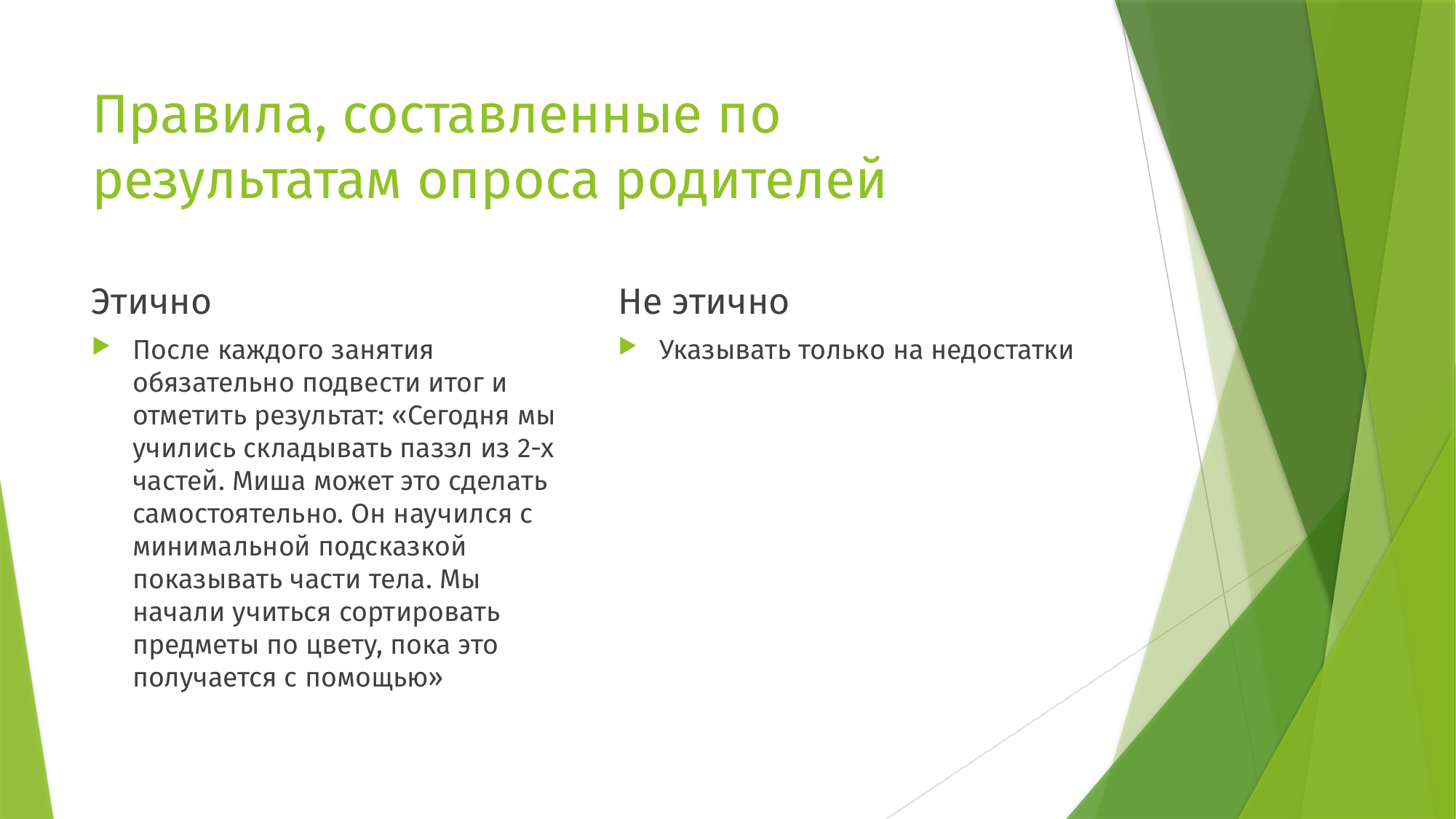

# Правила, составленные по результатам опроса родителей
Этично
Не этично
После каждого занятия обязательно подвести итог и отметить результат: «Сегодня мы учились складывать паззл из 2-х частей. Миша может это сделать самостоятельно. Он научился с минимальной подсказкой показывать части тела. Мы начали учиться сортировать предметы по цвету, пока это получается с помощью»
Указывать только на недостатки